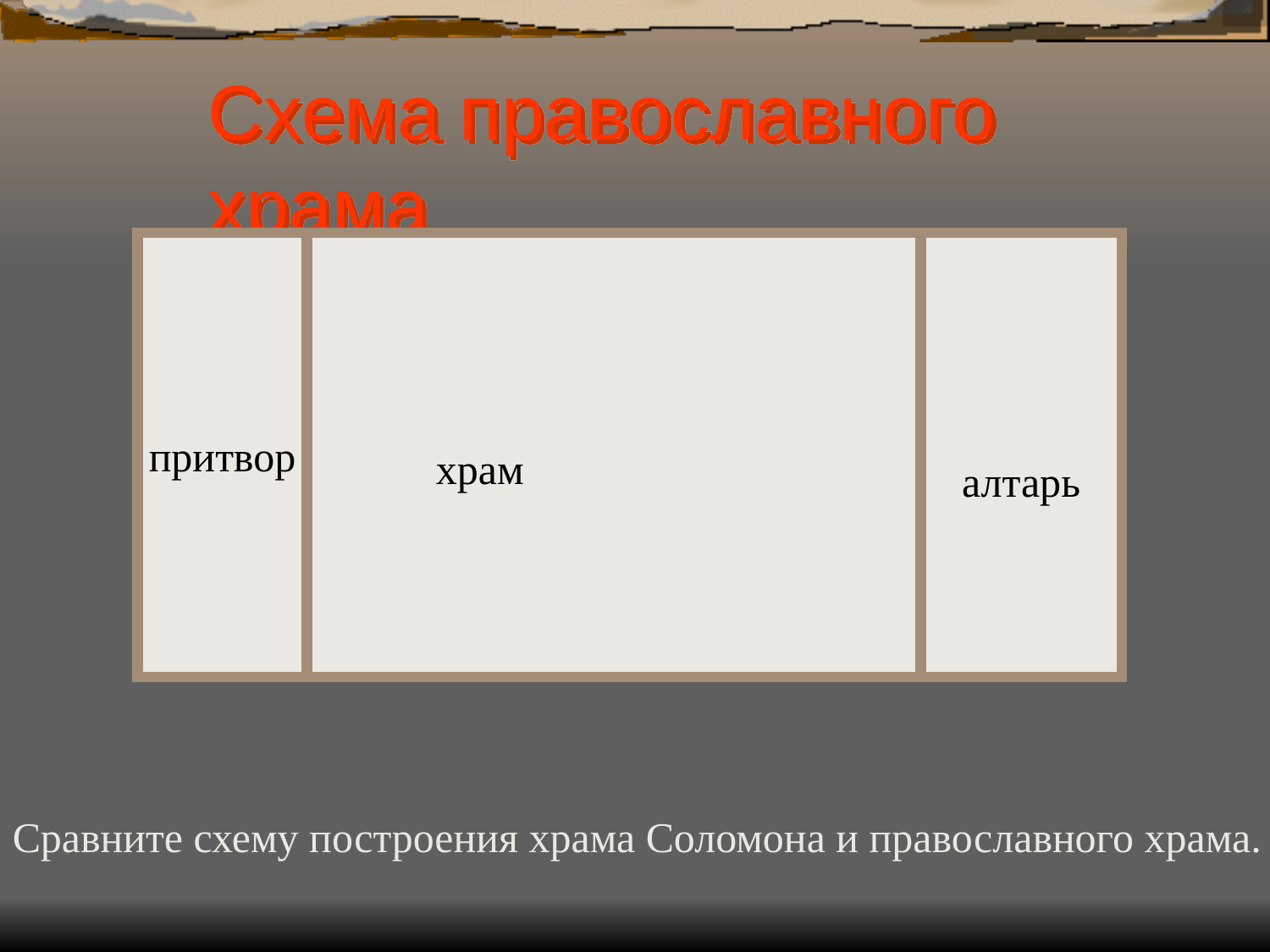

Схема православного храма
притвор

           храм

 алтарь
Сравните схему построения храма Соломона и православного храма.